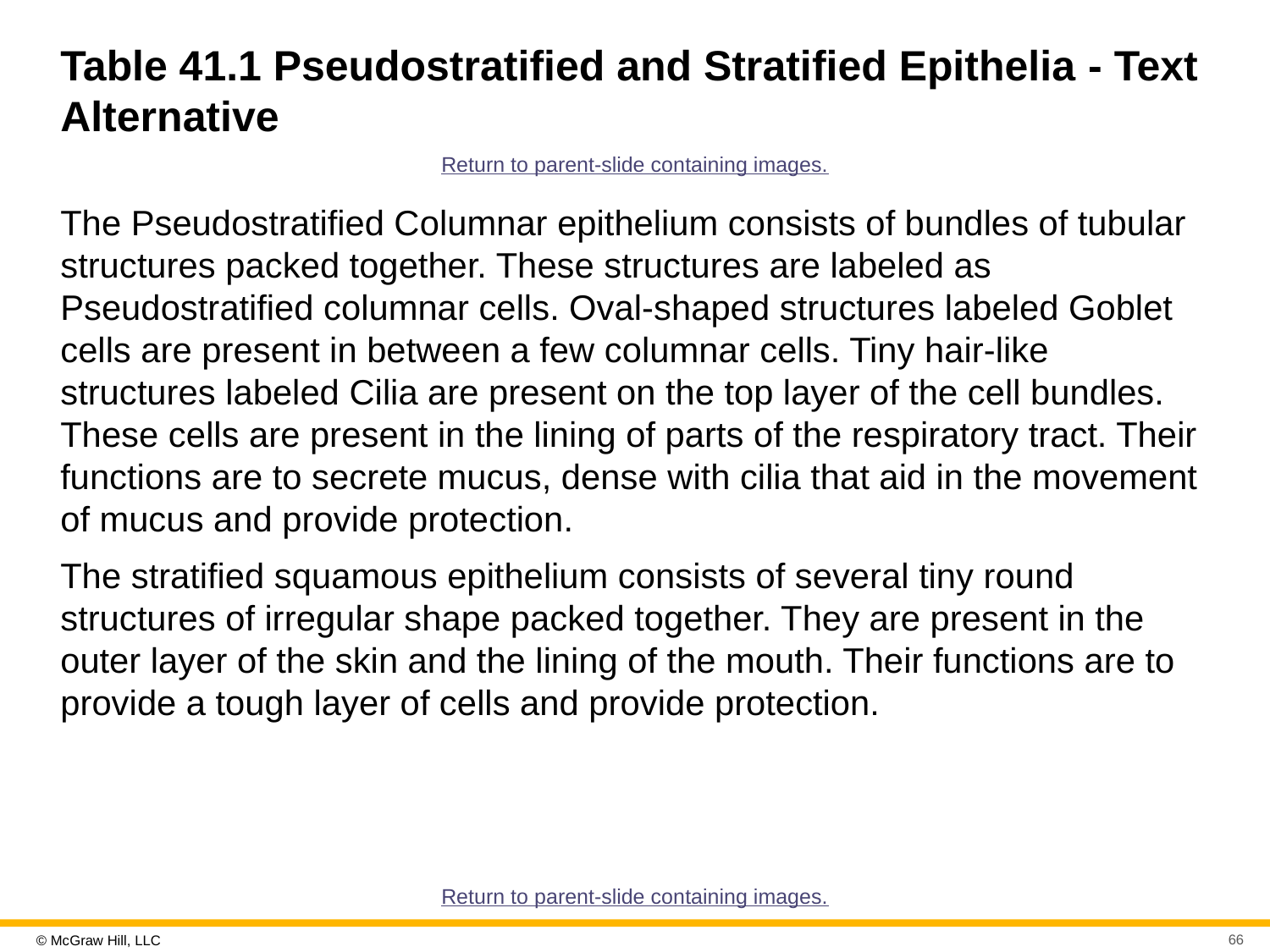

# Table 41.1 Pseudostratified and Stratified Epithelia - Text Alternative
Return to parent-slide containing images.
The Pseudostratified Columnar epithelium consists of bundles of tubular structures packed together. These structures are labeled as Pseudostratified columnar cells. Oval-shaped structures labeled Goblet cells are present in between a few columnar cells. Tiny hair-like structures labeled Cilia are present on the top layer of the cell bundles. These cells are present in the lining of parts of the respiratory tract. Their functions are to secrete mucus, dense with cilia that aid in the movement of mucus and provide protection.
The stratified squamous epithelium consists of several tiny round structures of irregular shape packed together. They are present in the outer layer of the skin and the lining of the mouth. Their functions are to provide a tough layer of cells and provide protection.
Return to parent-slide containing images.
66